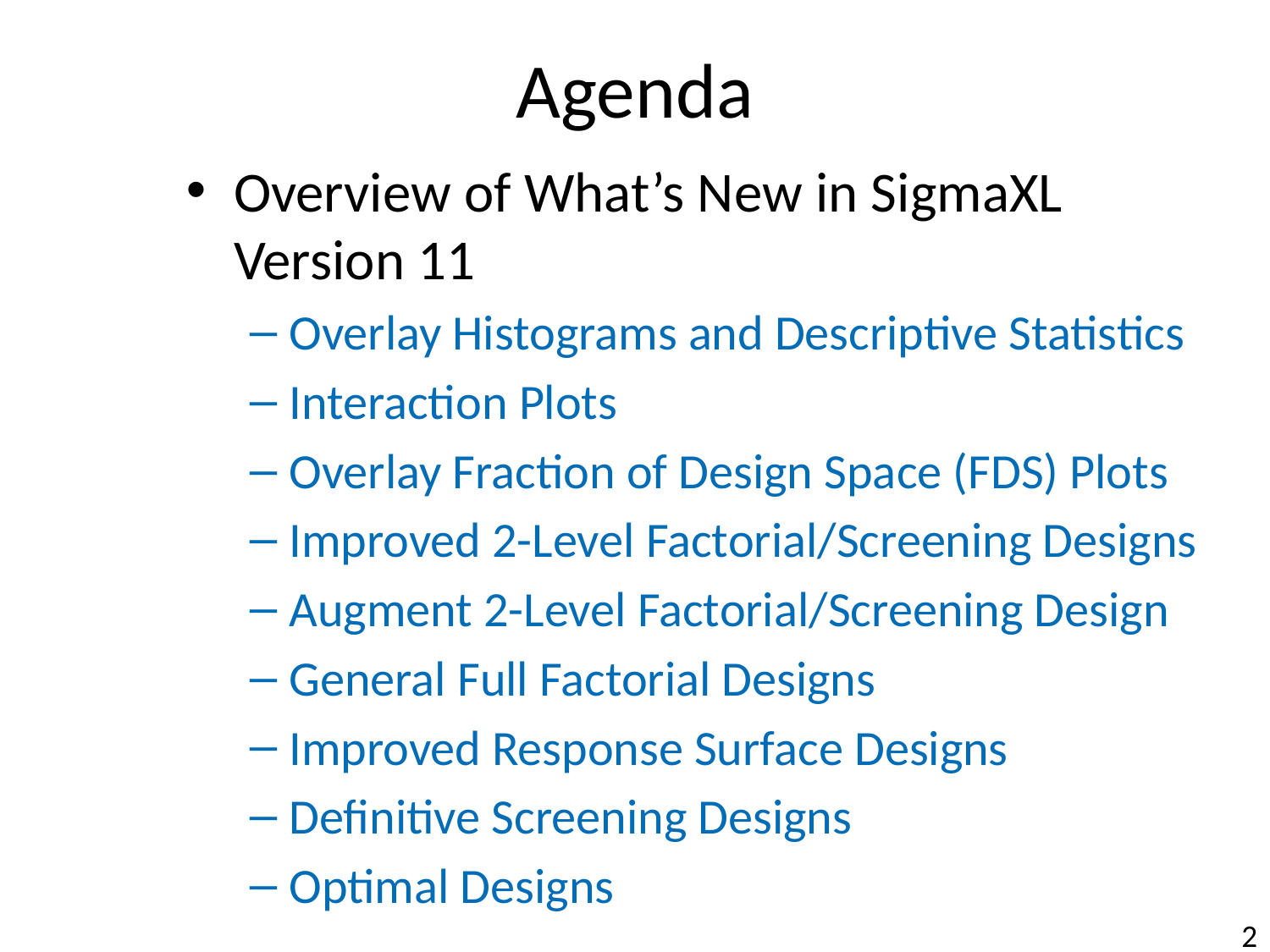

# Agenda
Overview of What’s New in SigmaXL Version 11
Overlay Histograms and Descriptive Statistics
Interaction Plots
Overlay Fraction of Design Space (FDS) Plots
Improved 2-Level Factorial/Screening Designs
Augment 2-Level Factorial/Screening Design
General Full Factorial Designs
Improved Response Surface Designs
Definitive Screening Designs
Optimal Designs